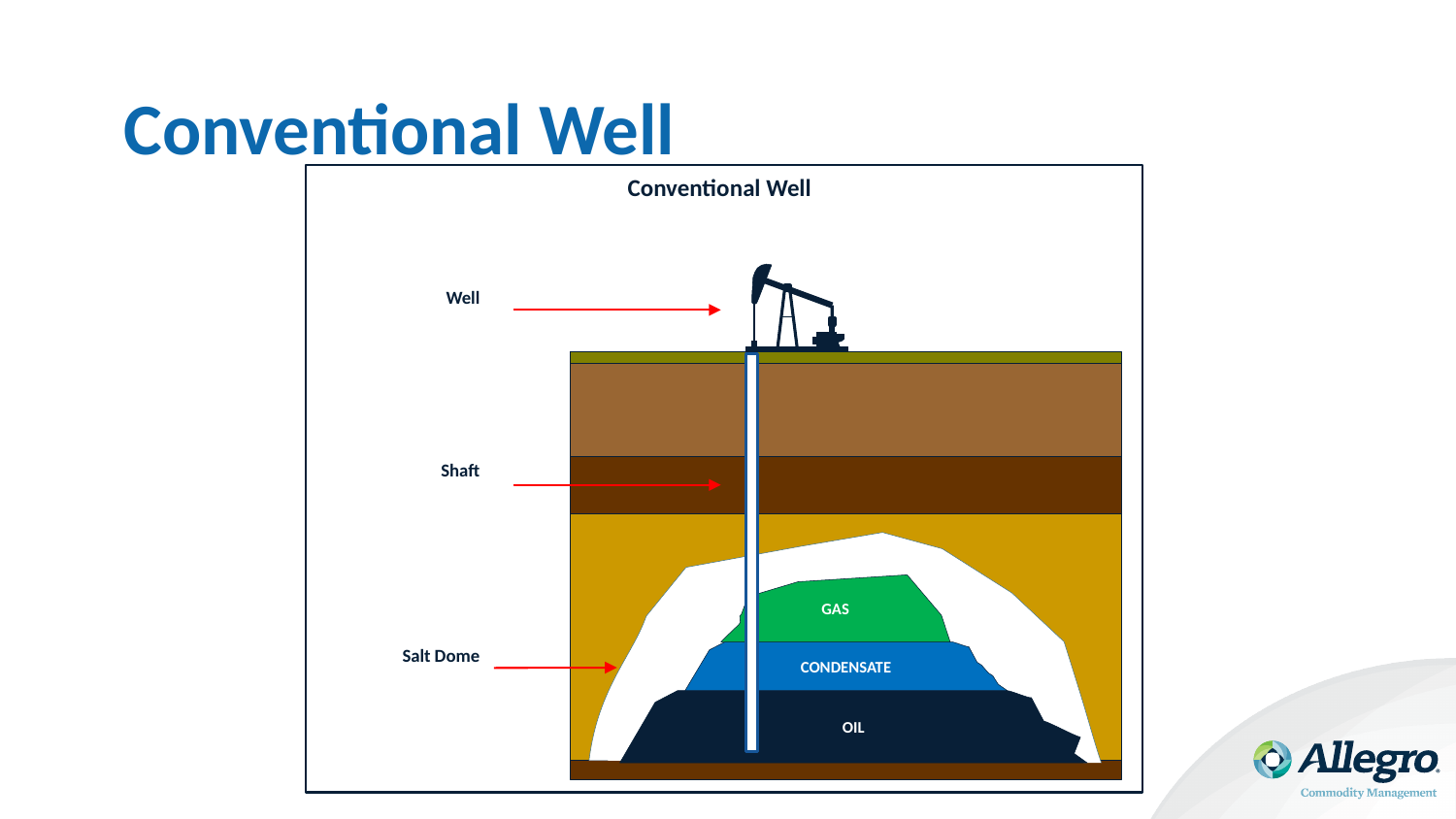

# Conventional Well

Conventional Well

Well

Shaft

GAS
Salt Dome
CONDENSATE
OIL